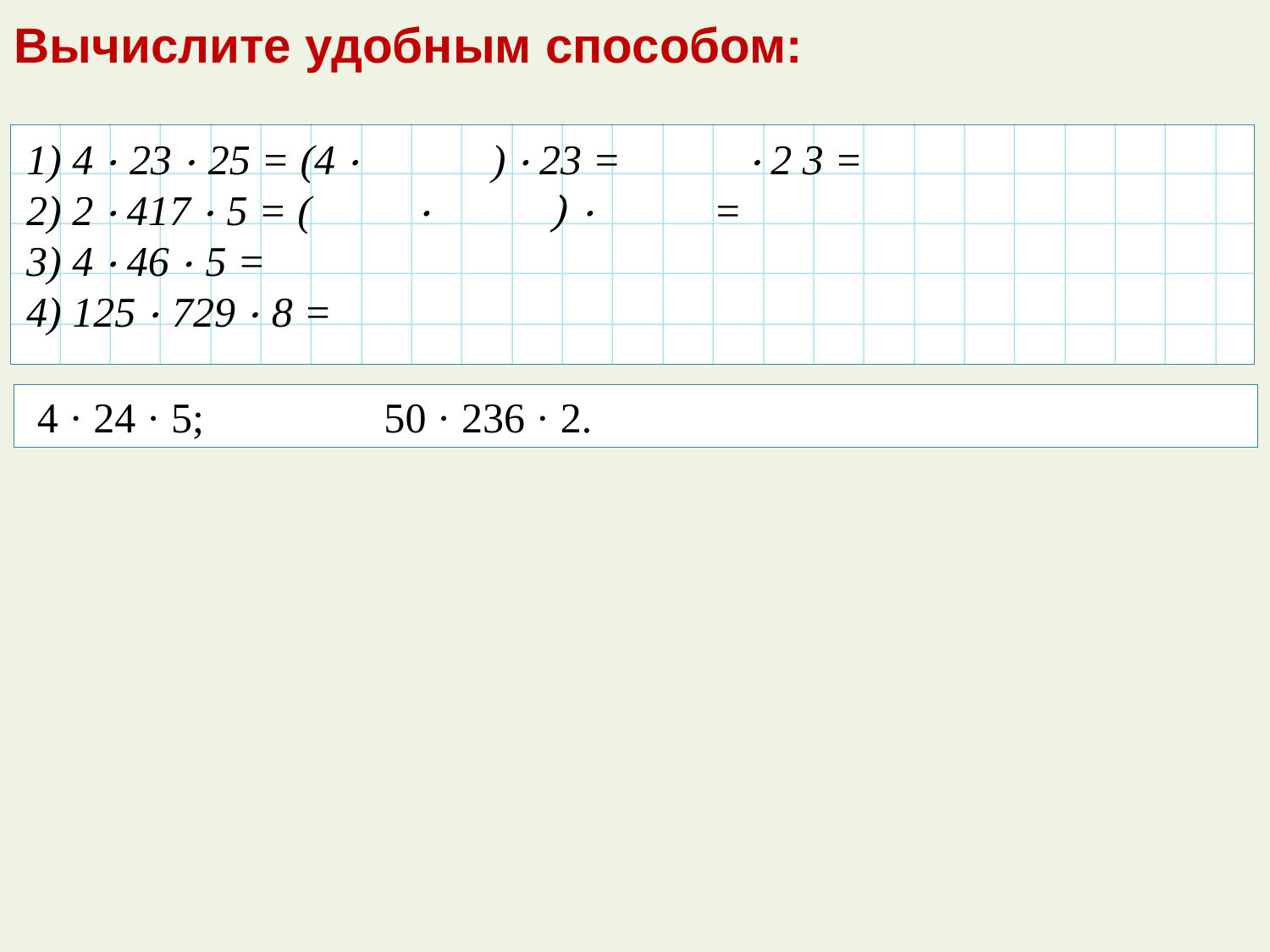

# Вычислите удобным способом:

1) 4 · 23 · 25 = (4 ·          ) · 23 =            · 2 3 =
2) 2 · 417 · 5 = (          ·         ) ·         =
3) 4 · 46 · 5 =
4) 125 · 729 · 8 =
 4 · 24 · 5;                 50 · 236 · 2.